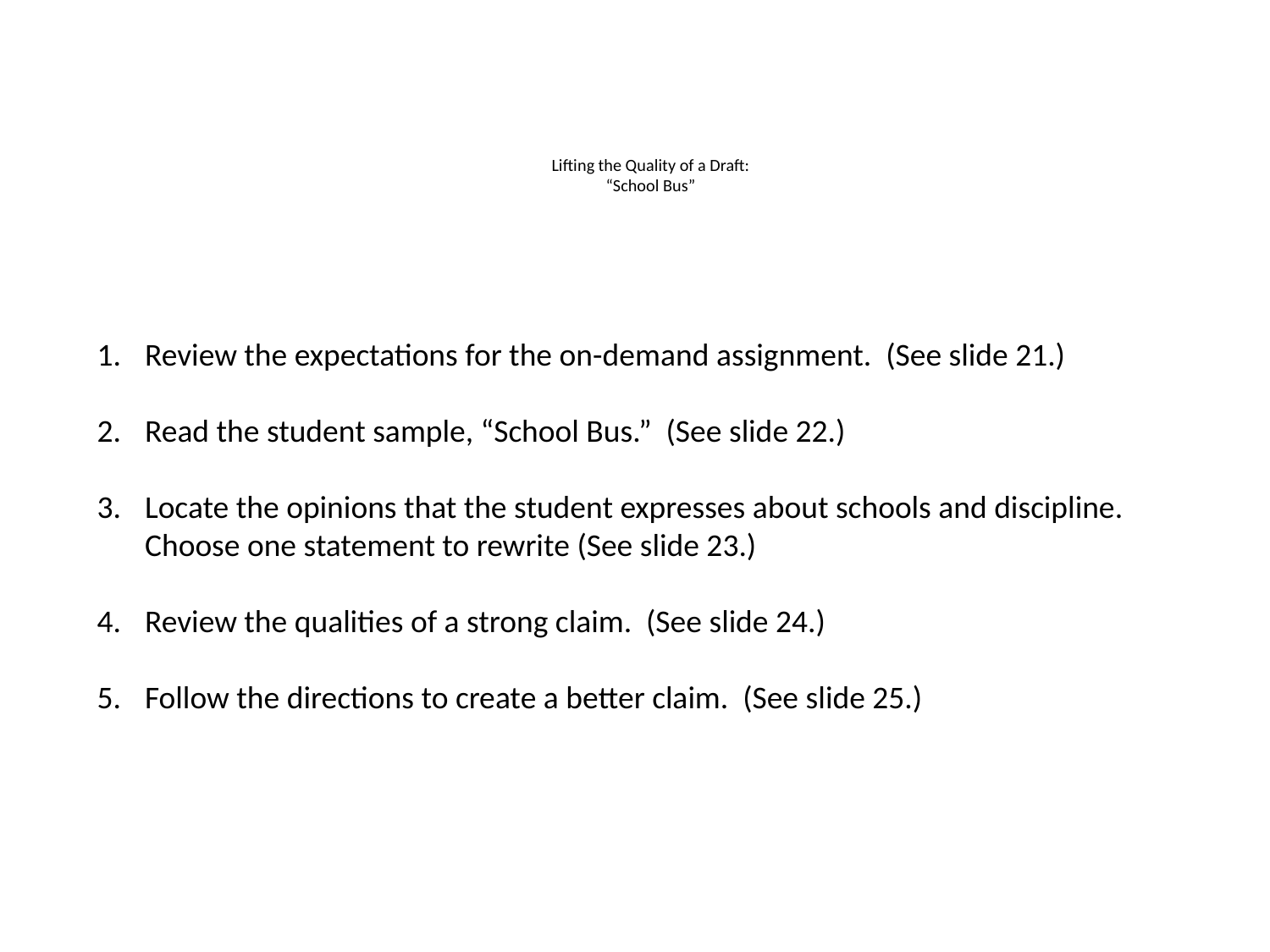

# Lifting the Quality of a Draft: “School Bus”
Review the expectations for the on-demand assignment.  (See slide 21.)

Read the student sample, “School Bus.”  (See slide 22.)

Locate the opinions that the student expresses about schools and discipline. Choose one statement to rewrite (See slide 23.)

Review the qualities of a strong claim.  (See slide 24.)

Follow the directions to create a better claim.  (See slide 25.)